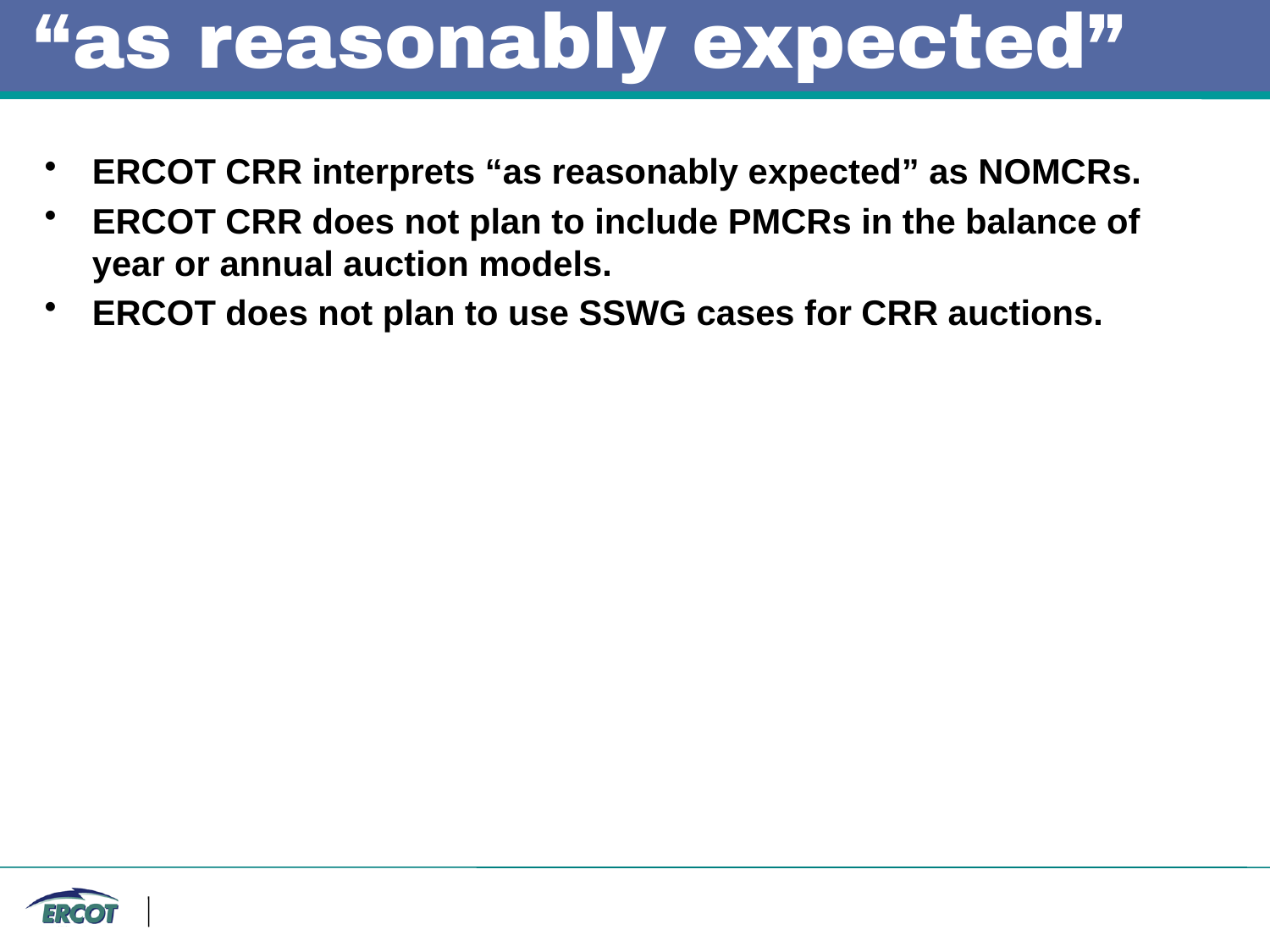

# “as reasonably expected”
ERCOT CRR interprets “as reasonably expected” as NOMCRs.
ERCOT CRR does not plan to include PMCRs in the balance of year or annual auction models.
ERCOT does not plan to use SSWG cases for CRR auctions.